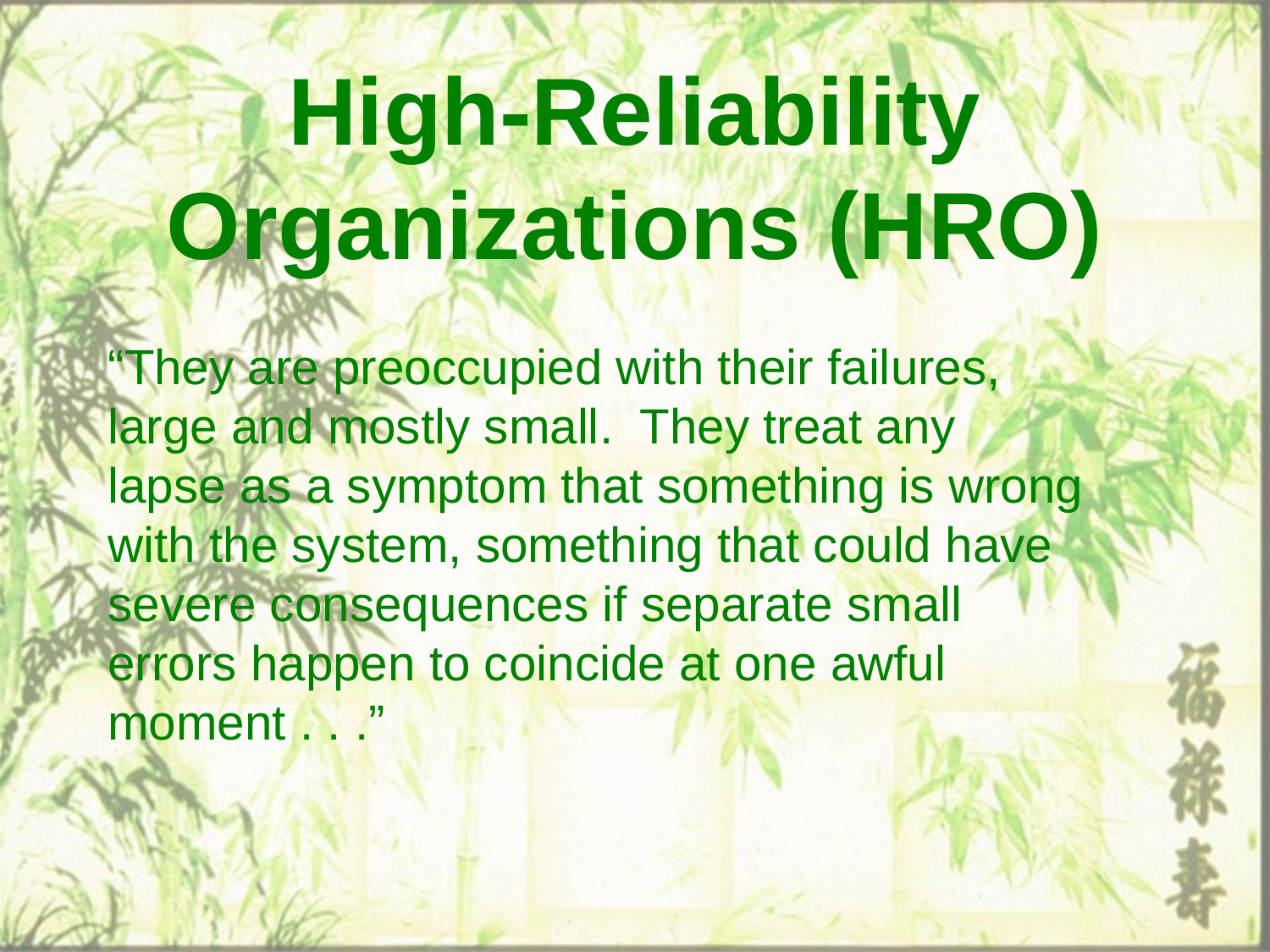

# High-Reliability Organizations (HRO)
“They are preoccupied with their failures, large and mostly small.  They treat any lapse as a symptom that something is wrong with the system, something that could have severe consequences if separate small errors happen to coincide at one awful moment . . .”